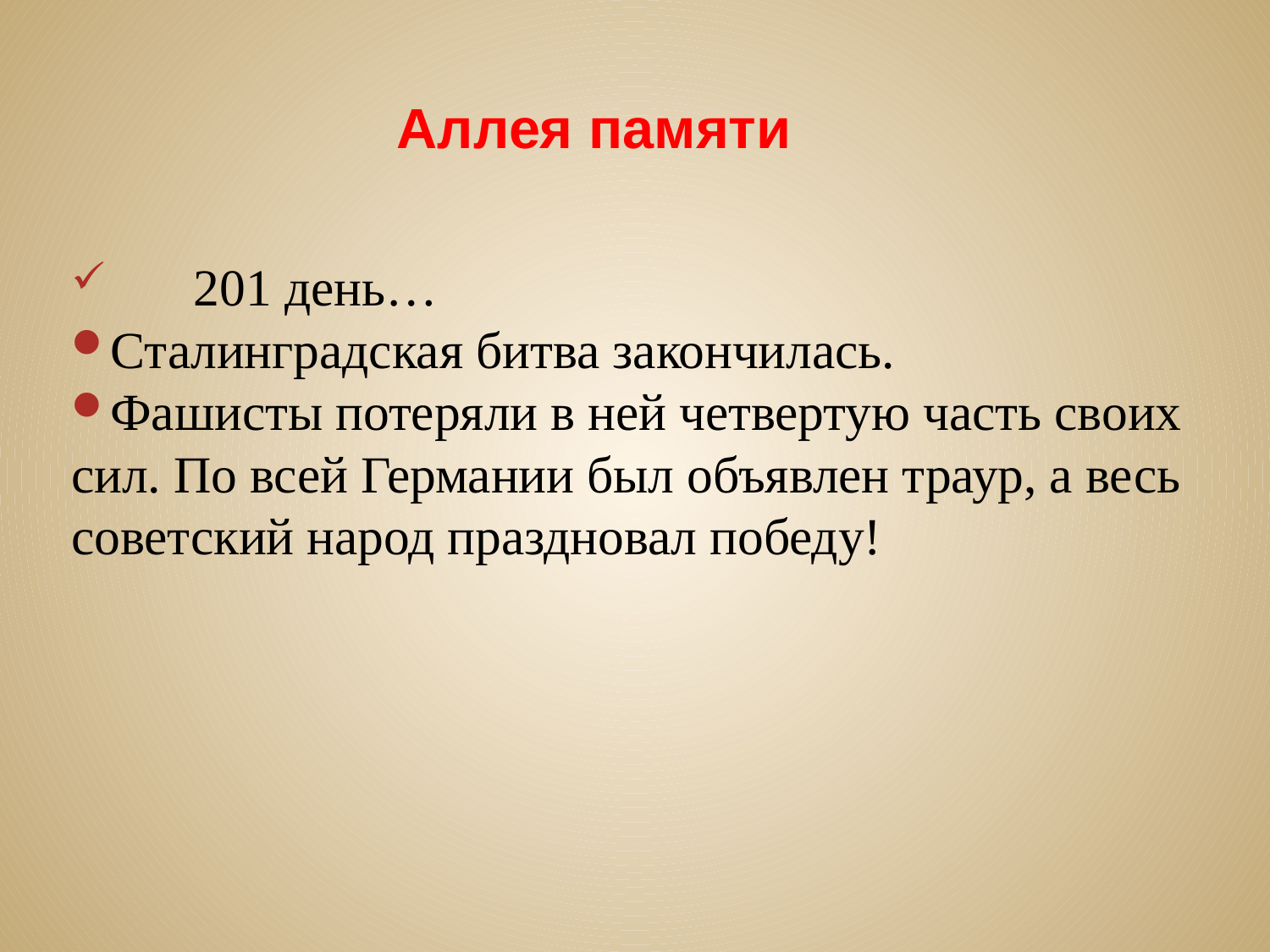

# Аллея памяти
      201 день…
Сталинградская битва закончилась.
Фашисты потеряли в ней четвертую часть своих сил. По всей Германии был объявлен траур, а весь советский народ праздновал победу!